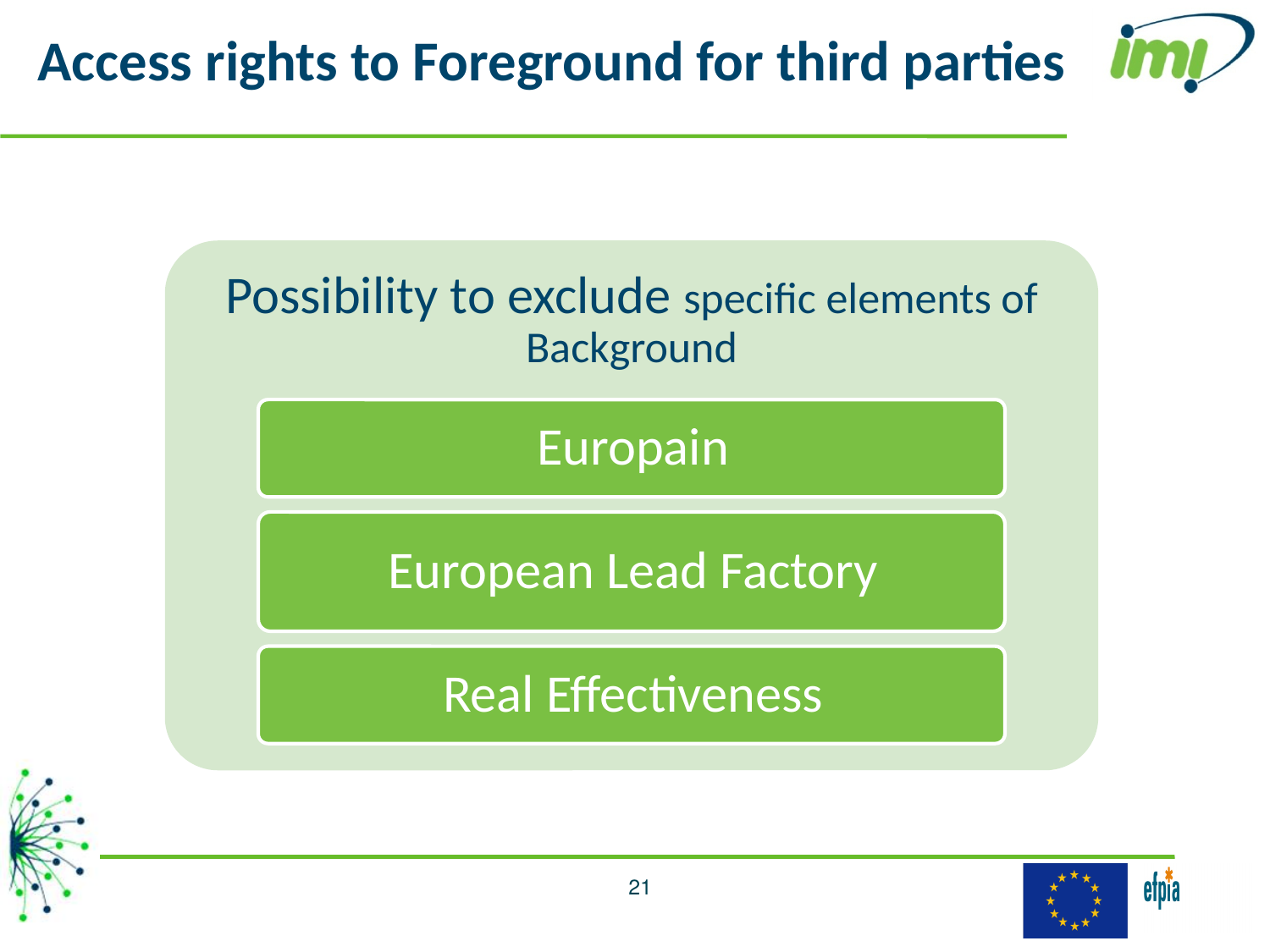

# Access rights to Foreground for third parties

Possibility to exclude specific elements of Background
Europain
European Lead Factory
Real Effectiveness
21